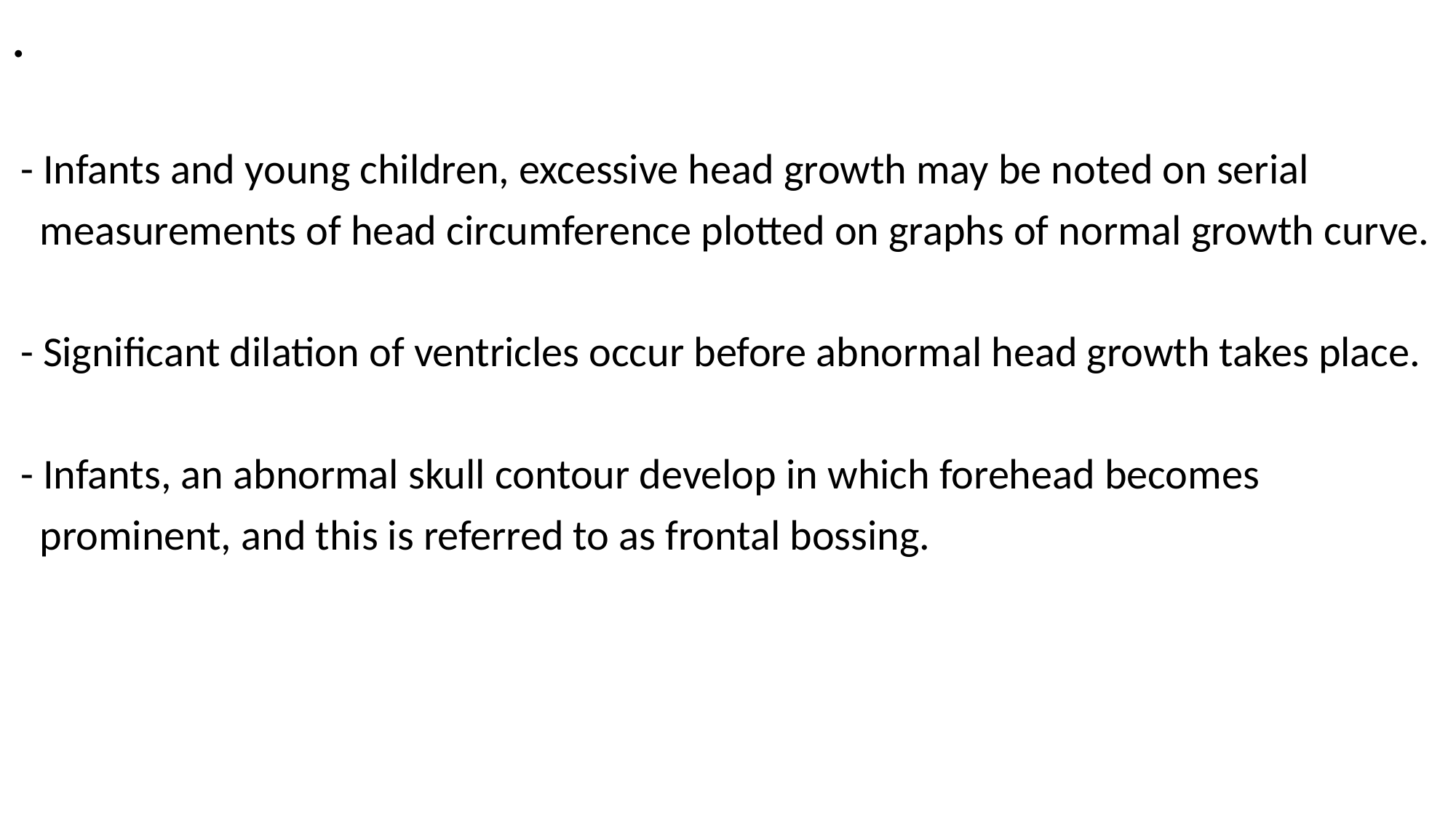

# .

 - Infants and young children, excessive head growth may be noted on serial
   measurements of head circumference plotted on graphs of normal growth curve.

 - Significant dilation of ventricles occur before abnormal head growth takes place.

 - Infants, an abnormal skull contour develop in which forehead becomes
   prominent, and this is referred to as frontal bossing.